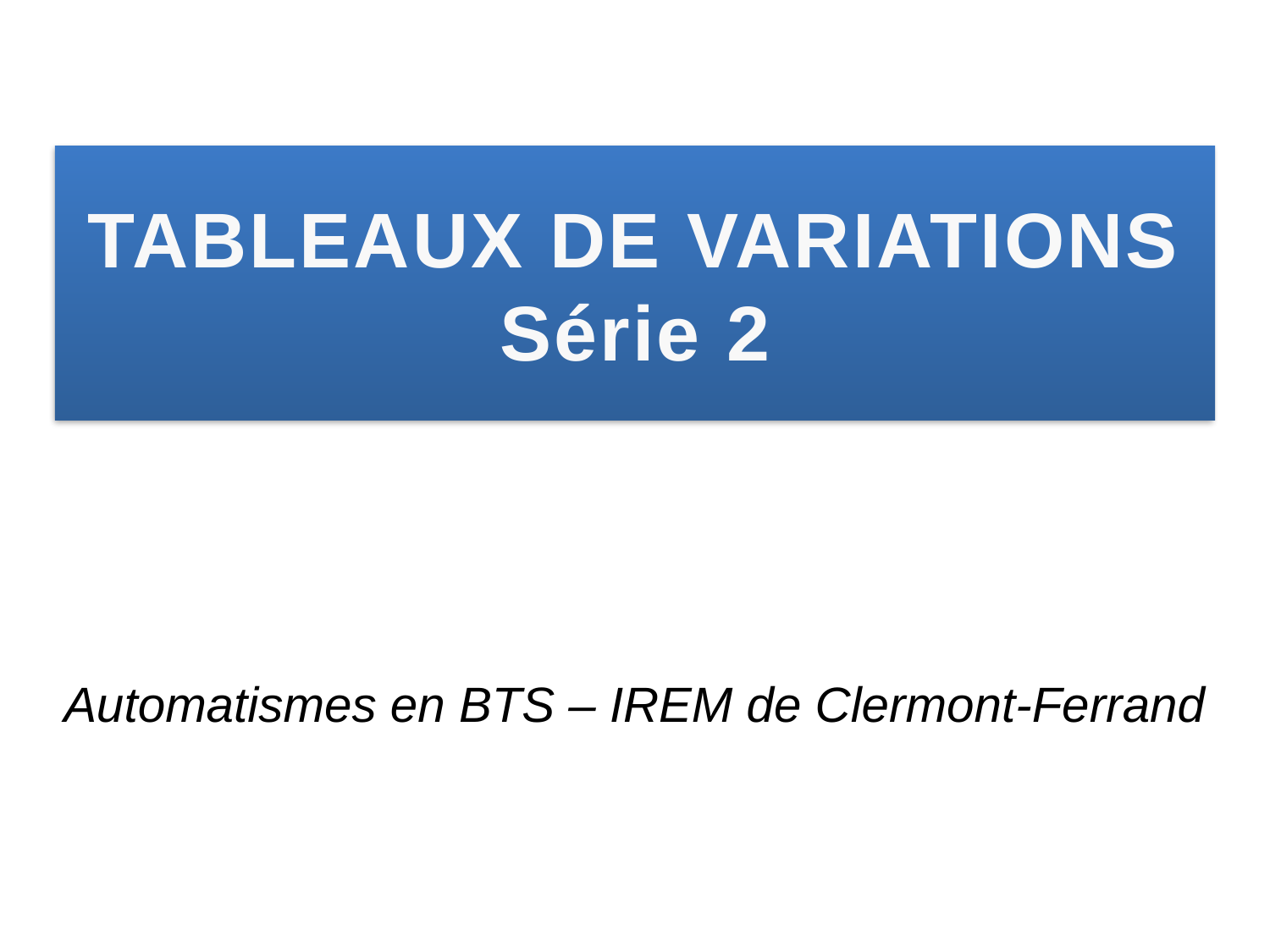

# TABLEAUX DE VARIATIONS Série 2
Automatismes en BTS – IREM de Clermont-Ferrand